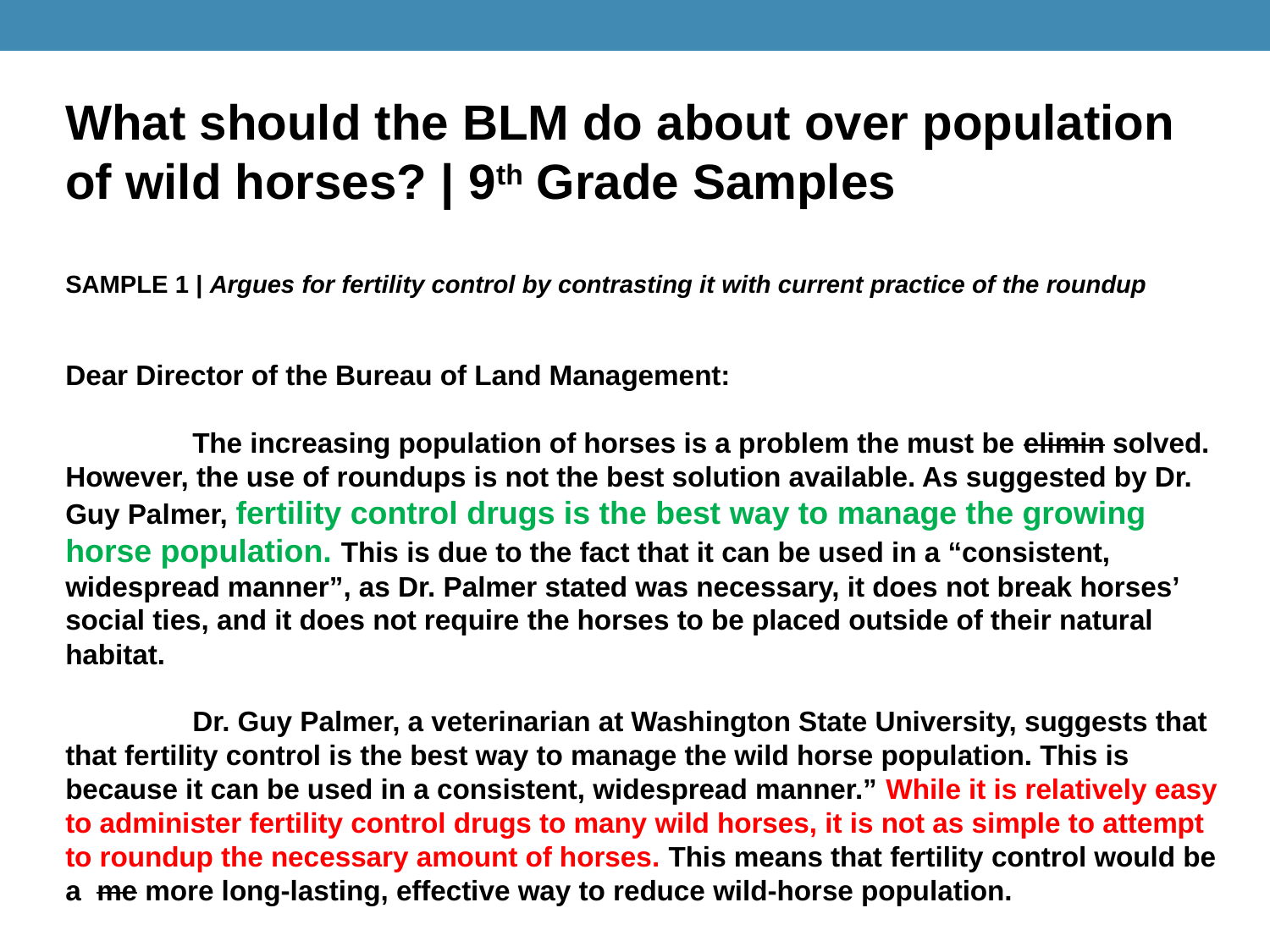

What should the BLM do about over population of wild horses? | 9th Grade Samples

SAMPLE 1 | Argues for fertility control by contrasting it with current practice of the roundup

Dear Director of the Bureau of Land Management:

	The increasing population of horses is a problem the must be elimin solved. However, the use of roundups is not the best solution available. As suggested by Dr. Guy Palmer, fertility control drugs is the best way to manage the growing horse population. This is due to the fact that it can be used in a “consistent, widespread manner”, as Dr. Palmer stated was necessary, it does not break horses’ social ties, and it does not require the horses to be placed outside of their natural habitat.

	Dr. Guy Palmer, a veterinarian at Washington State University, suggests that that fertility control is the best way to manage the wild horse population. This is because it can be used in a consistent, widespread manner.” While it is relatively easy to administer fertility control drugs to many wild horses, it is not as simple to attempt to roundup the necessary amount of horses. This means that fertility control would be a  me more long-lasting, effective way to reduce wild-horse population.